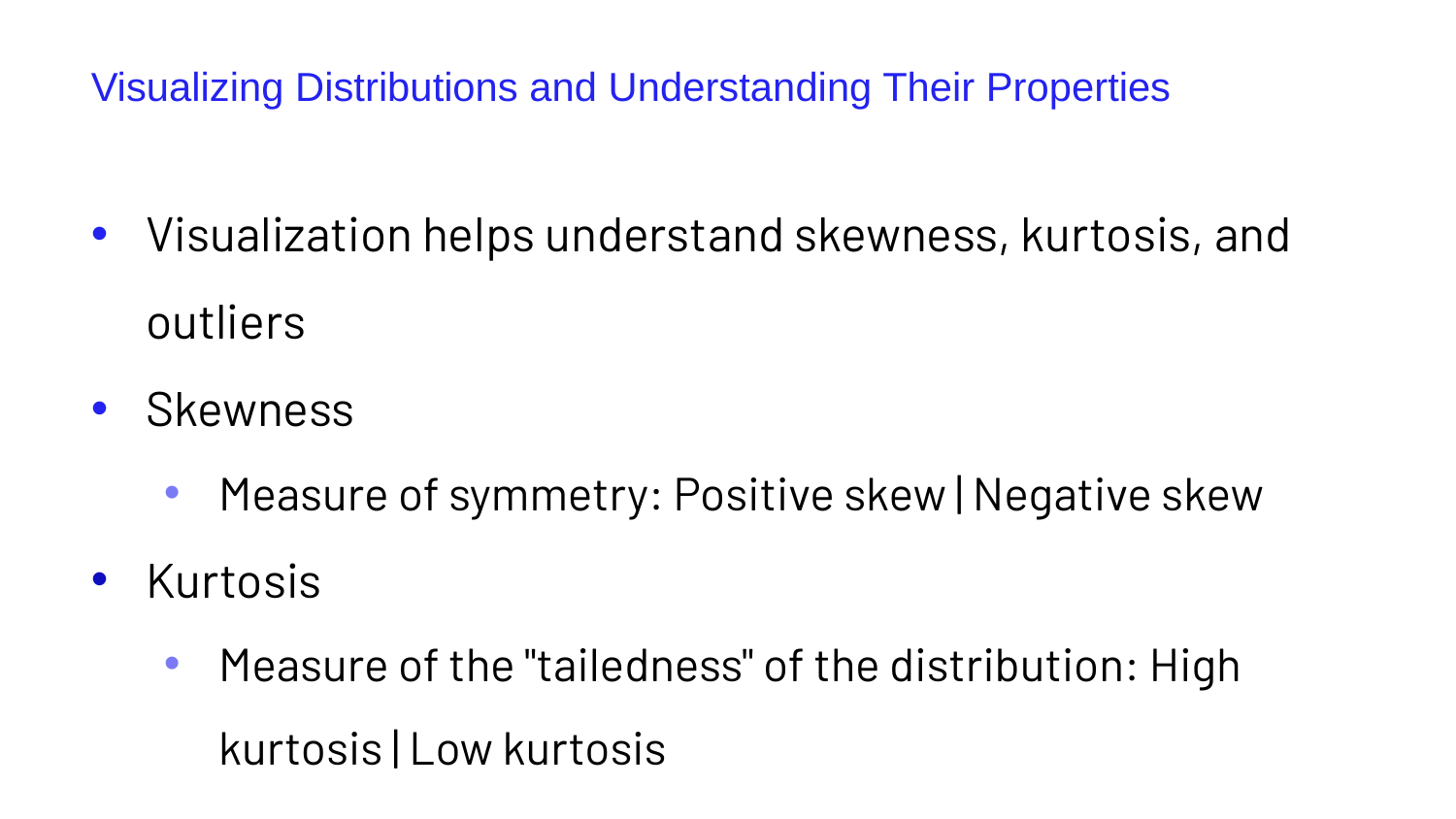

Visualizing Distributions and Understanding Their Properties
Visualization helps understand skewness, kurtosis, and outliers
Skewness
Measure of symmetry: Positive skew | Negative skew
Kurtosis
Measure of the "tailedness" of the distribution: High kurtosis | Low kurtosis